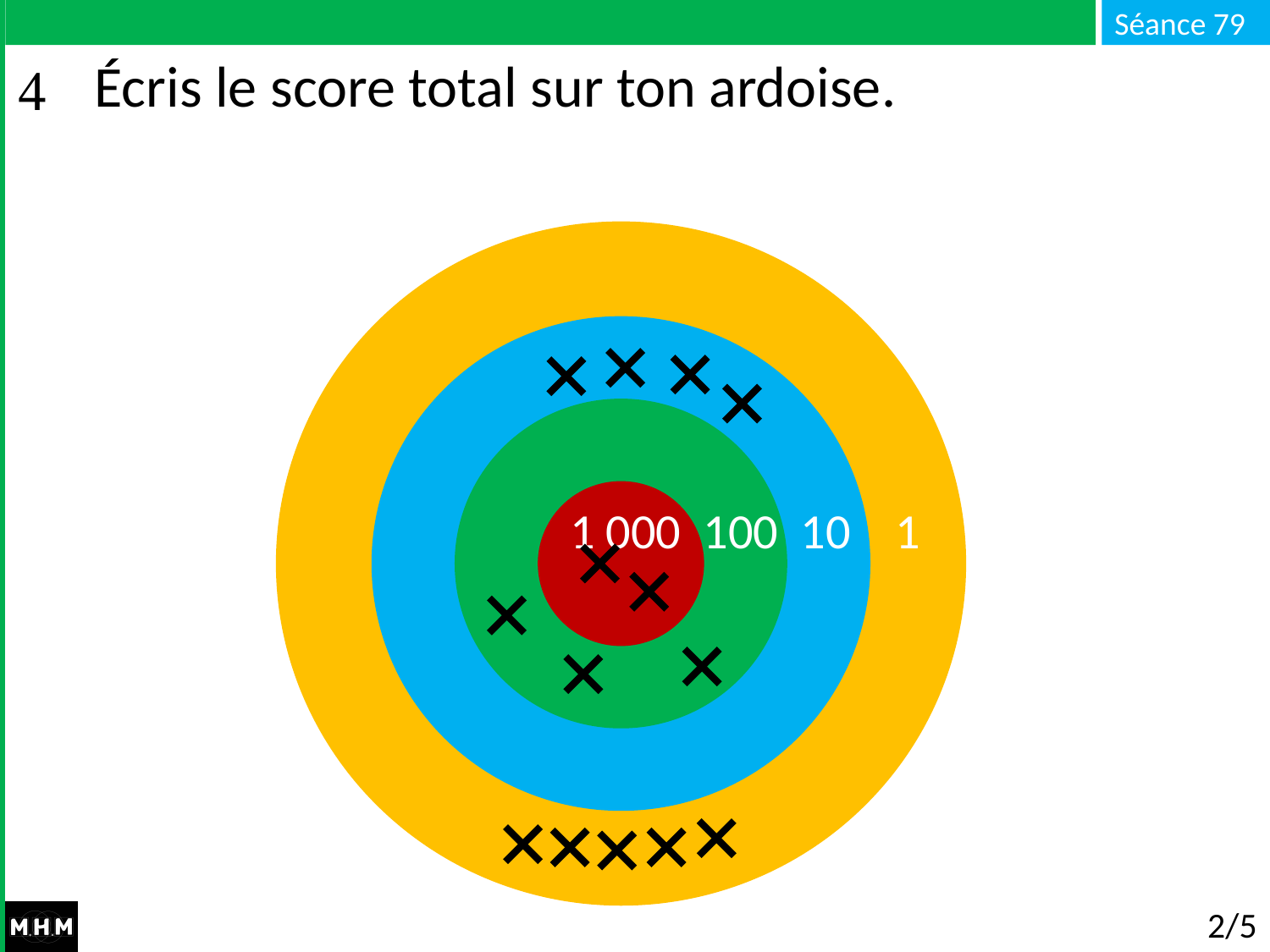

# Écris le score total sur ton ardoise.

1 000  100  10    1

2/5